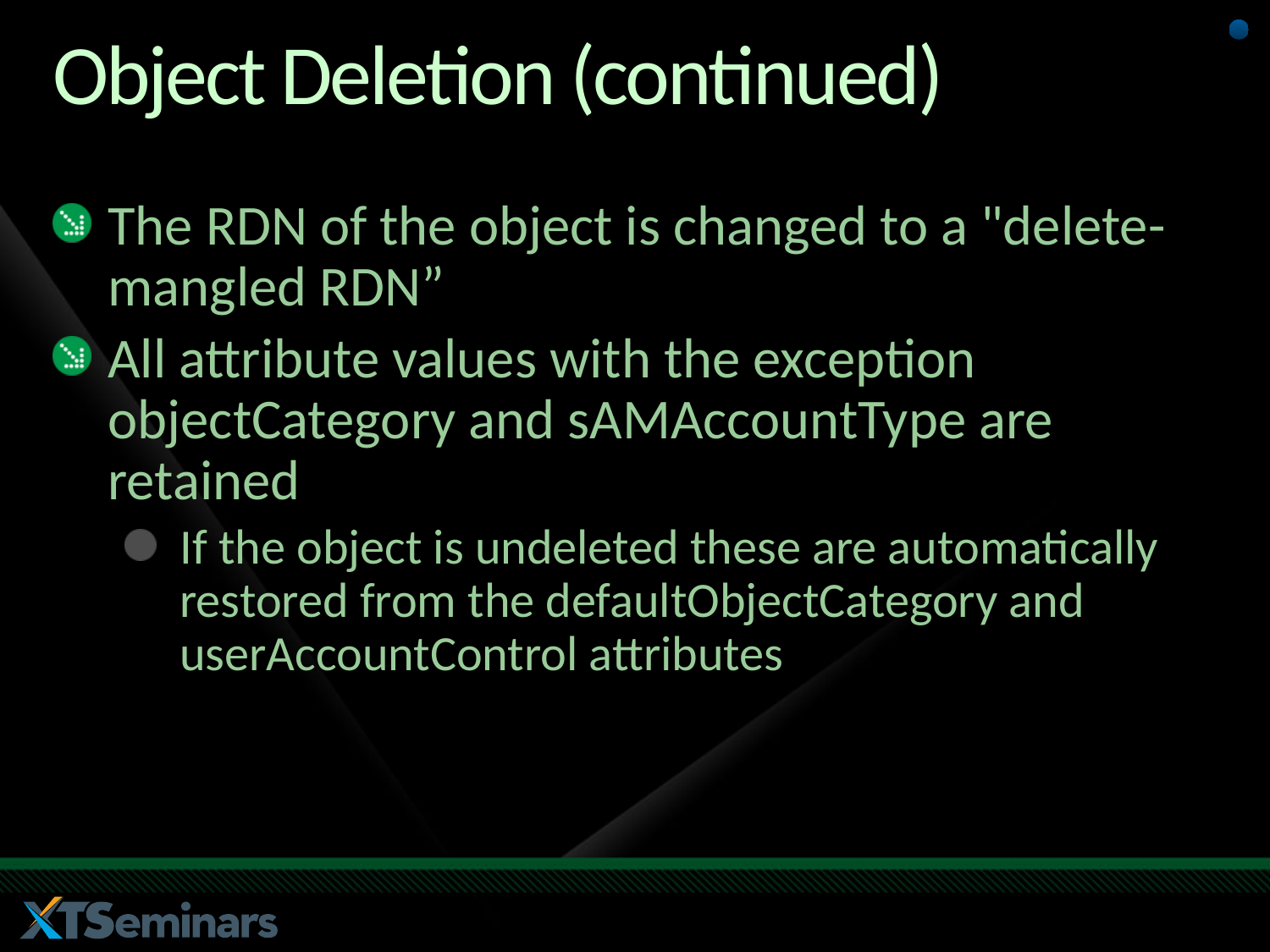

# Object Deletion (continued)
The RDN of the object is changed to a "delete-mangled RDN”
All attribute values with the exception objectCategory and sAMAccountType are retained
If the object is undeleted these are automatically restored from the defaultObjectCategory and userAccountControl attributes